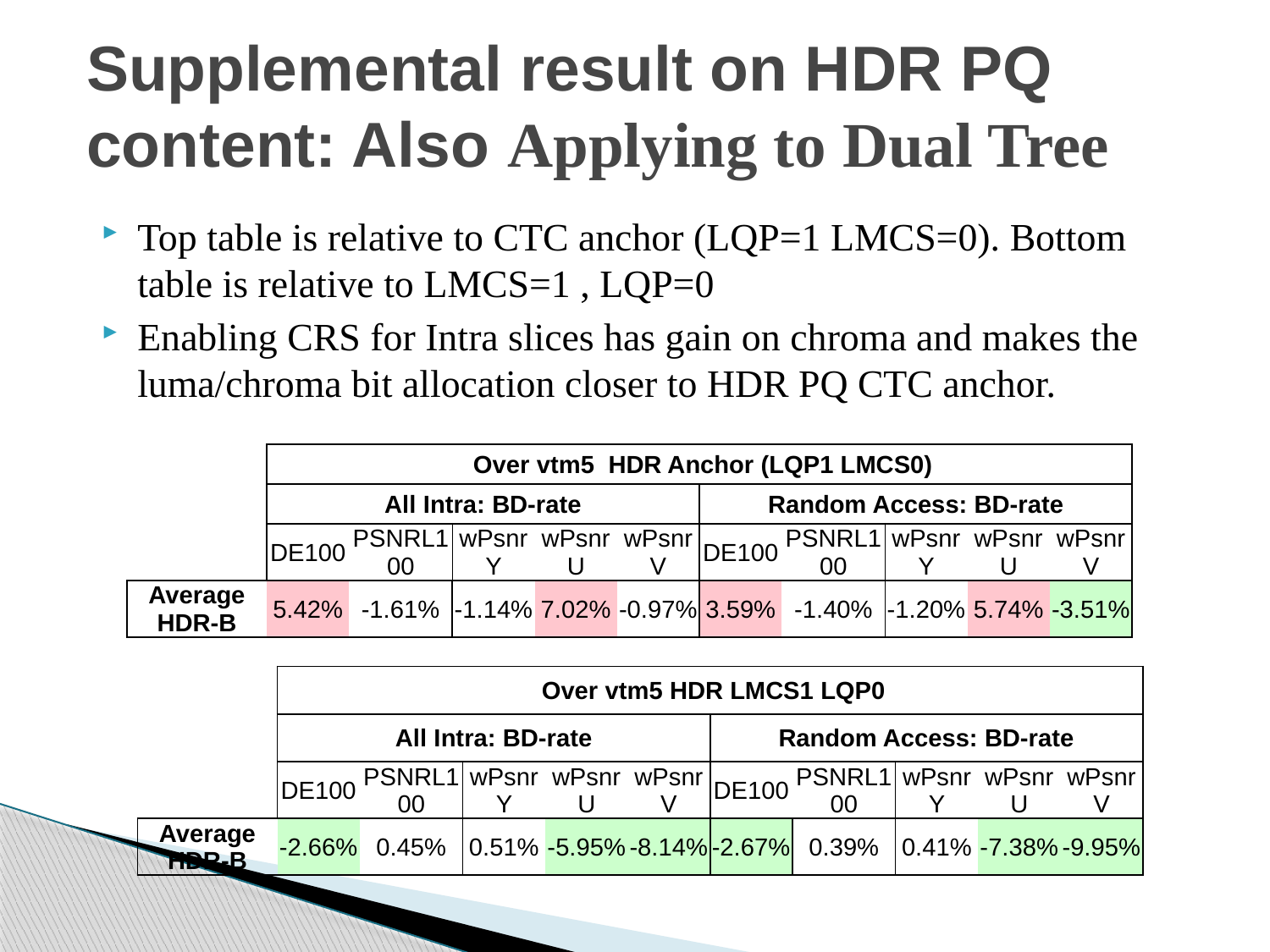

# Supplemental result on HDR PQ content: Also Applying to Dual Tree
Top table is relative to CTC anchor (LQP=1 LMCS=0). Bottom table is relative to LMCS=1 , LQP=0
Enabling CRS for Intra slices has gain on chroma and makes the luma/chroma bit allocation closer to HDR PQ CTC anchor.

|  | Over vtm5 HDR Anchor (LQP1 LMCS0) |  |  |  |  |  |  |  |  |  |
| --- | --- | --- | --- | --- | --- | --- | --- | --- | --- | --- |
|  | All Intra: BD-rate |  |  |  |  | Random Access: BD-rate |  |  |  |  |
|  | DE100 | PSNRL100 | wPsnrY | wPsnrU | wPsnrV | DE100 | PSNRL100 | wPsnrY | wPsnrU | wPsnrV |
| Average HDR-B | 5.42% | -1.61% | -1.14% | 7.02% | -0.97% | 3.59% | -1.40% | -1.20% | 5.74% | -3.51% |
|  | Over vtm5 HDR LMCS1 LQP0 |  |  |  |  |  |  |  |  |  |
| --- | --- | --- | --- | --- | --- | --- | --- | --- | --- | --- |
|  | All Intra: BD-rate |  |  |  |  | Random Access: BD-rate |  |  |  |  |
|  | DE100 | PSNRL100 | wPsnrY | wPsnrU | wPsnrV | DE100 | PSNRL100 | wPsnrY | wPsnrU | wPsnrV |
| Average HDR-B | -2.66% | 0.45% | 0.51% | -5.95% | -8.14% | -2.67% | 0.39% | 0.41% | -7.38% | -9.95% |